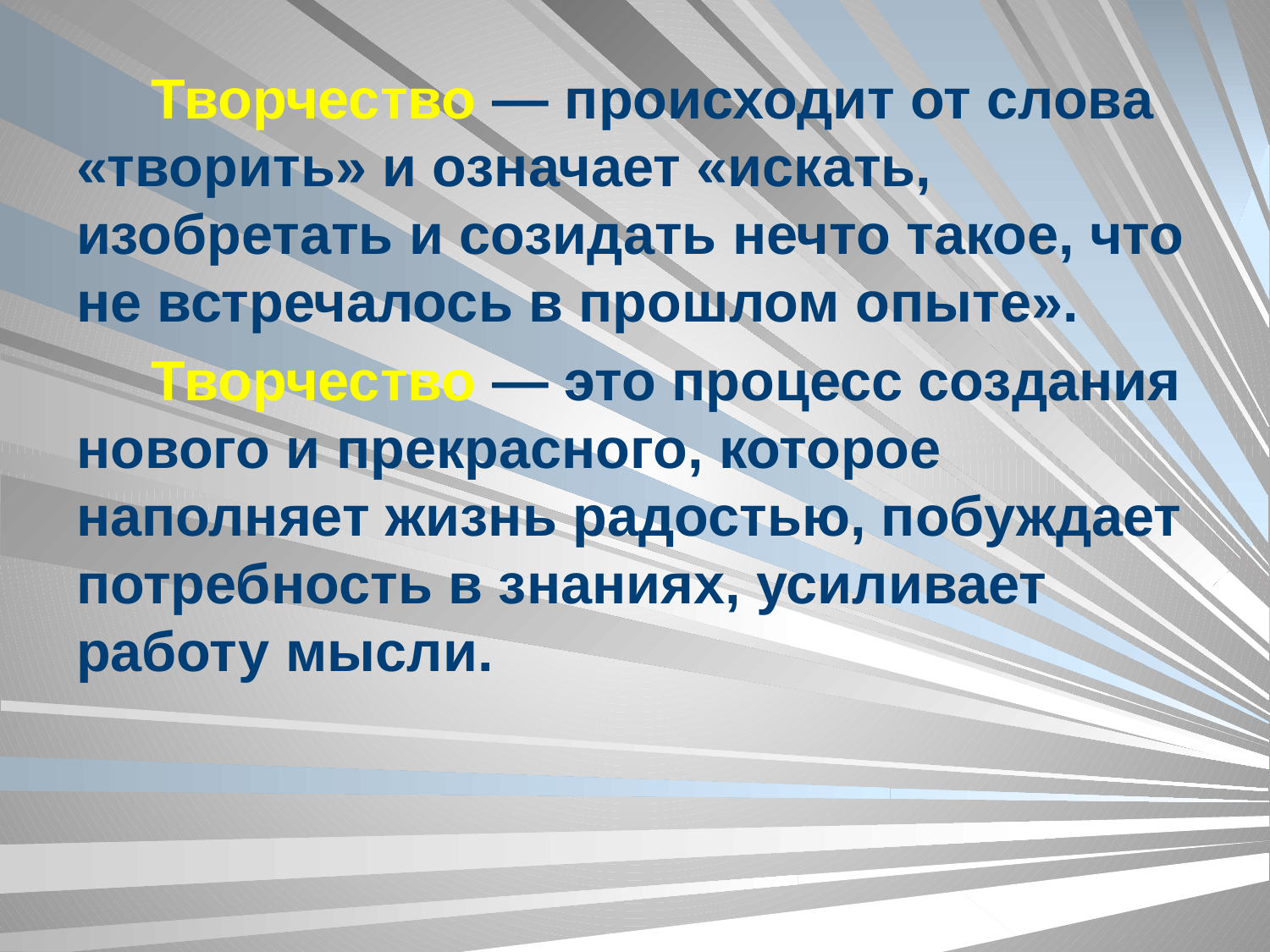

Творчество — происходит от слова «творить» и означает «искать, изобретать и созидать нечто такое, что не встречалось в прошлом опыте».
Творчество — это процесс создания нового и прекрасного, которое наполняет жизнь радостью, побуждает потребность в знаниях, усиливает работу мысли.